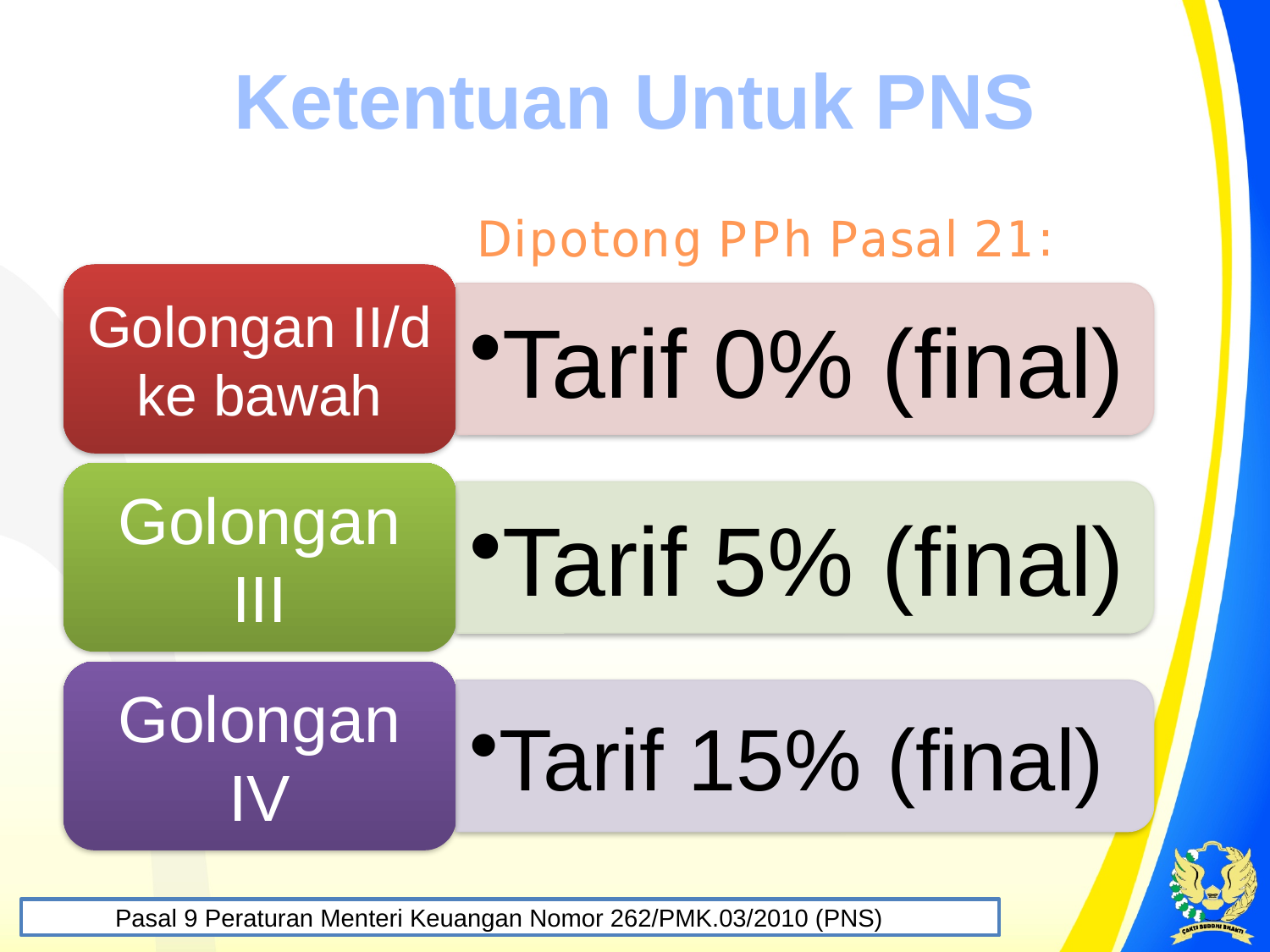

# Ketentuan Untuk PNS
Dipotong PPh Pasal 21:
Golongan III
Tarif 5% (final)
Golongan IV
Tarif 15% (final)
Tarif 0% (final)
Golongan II/d ke bawah
Pasal 9 Peraturan Menteri Keuangan Nomor 262/PMK.03/2010 (PNS)